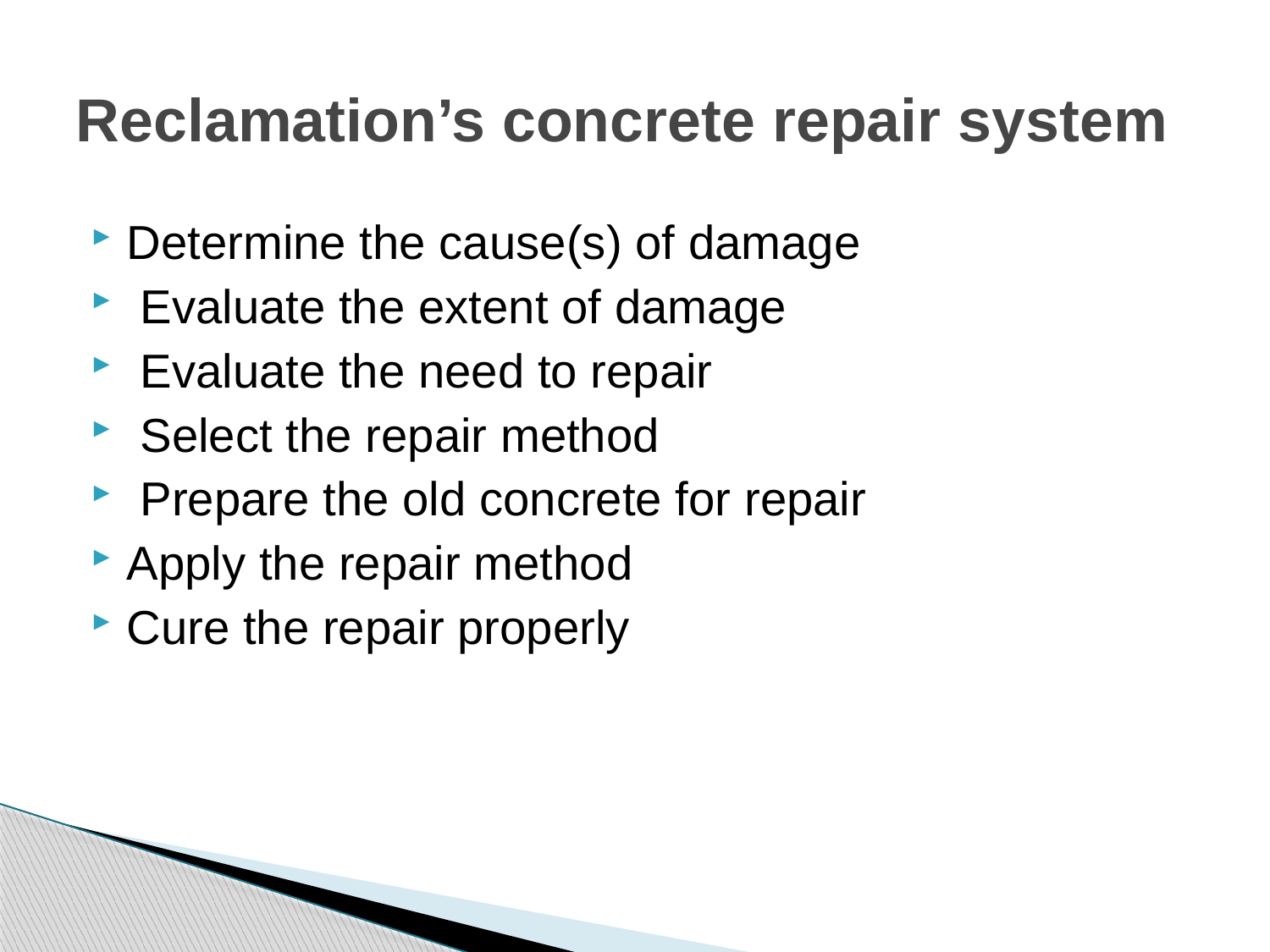

# Reclamation’s concrete repair system
Determine the cause(s) of damage
 Evaluate the extent of damage
 Evaluate the need to repair
 Select the repair method
 Prepare the old concrete for repair
Apply the repair method
Cure the repair properly